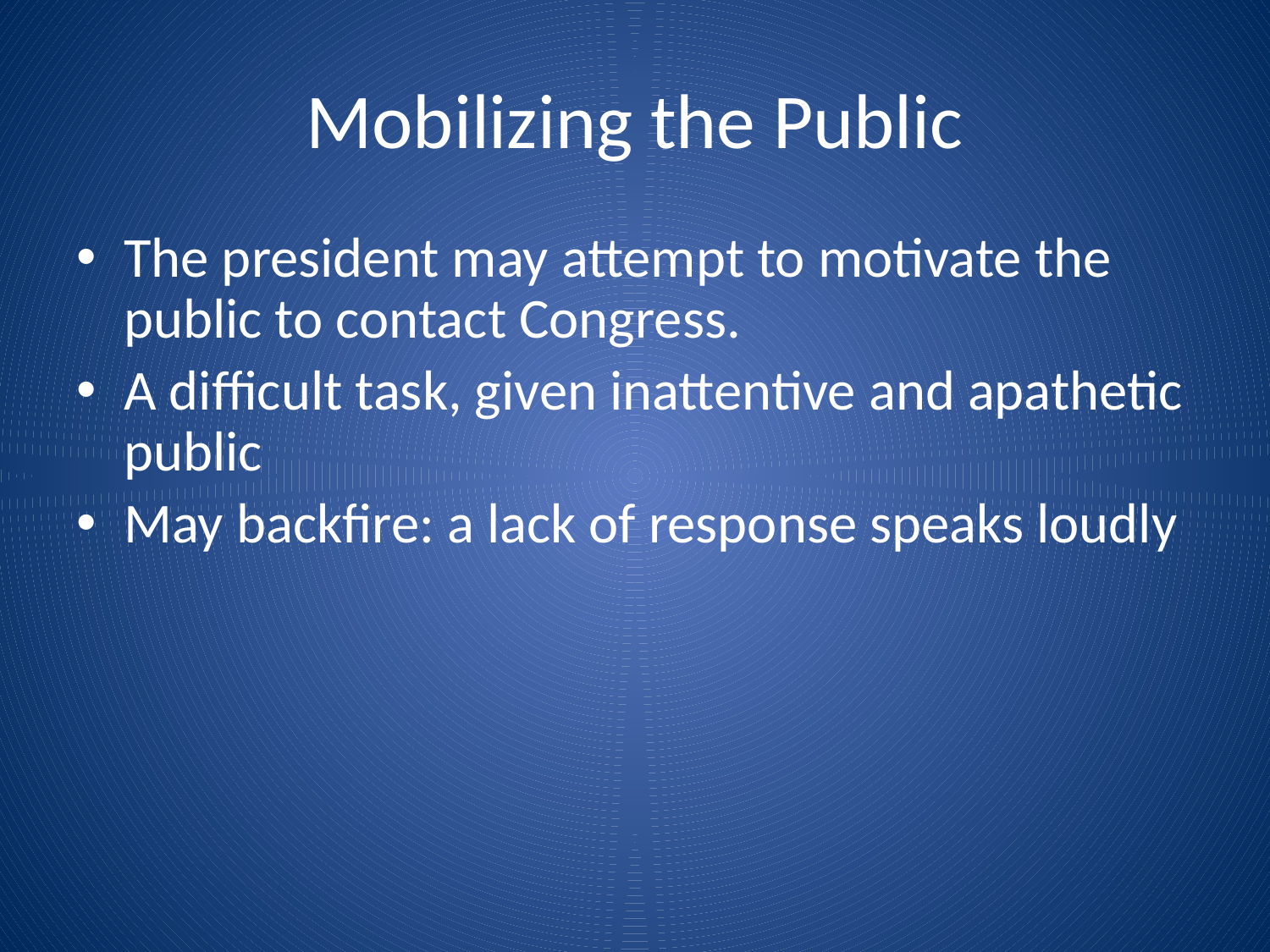

# Mobilizing the Public
The president may attempt to motivate the public to contact Congress.
A difficult task, given inattentive and apathetic public
May backfire: a lack of response speaks loudly